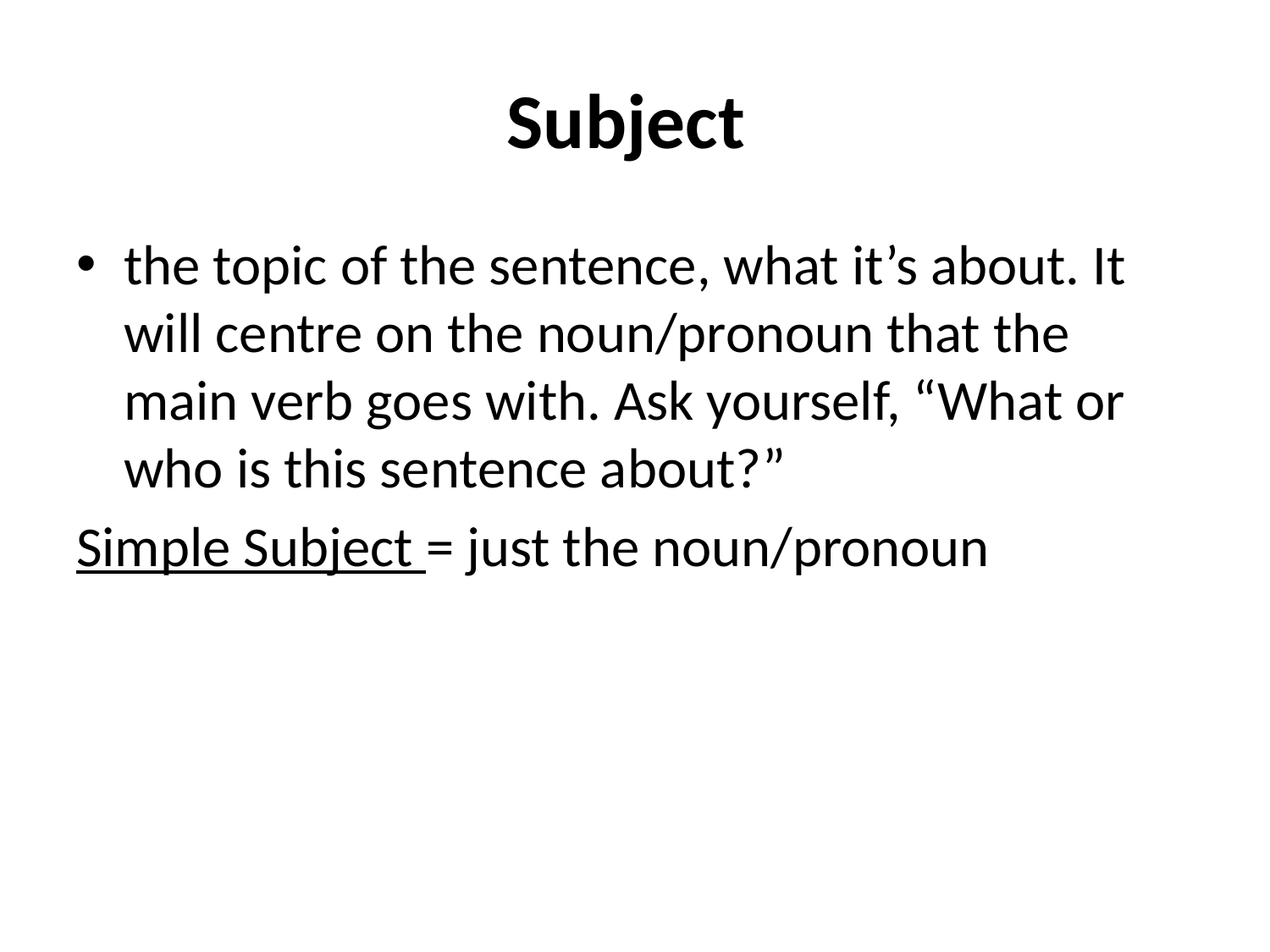

# Subject
the topic of the sentence, what it’s about. It will centre on the noun/pronoun that the main verb goes with. Ask yourself, “What or who is this sentence about?”
Simple Subject = just the noun/pronoun